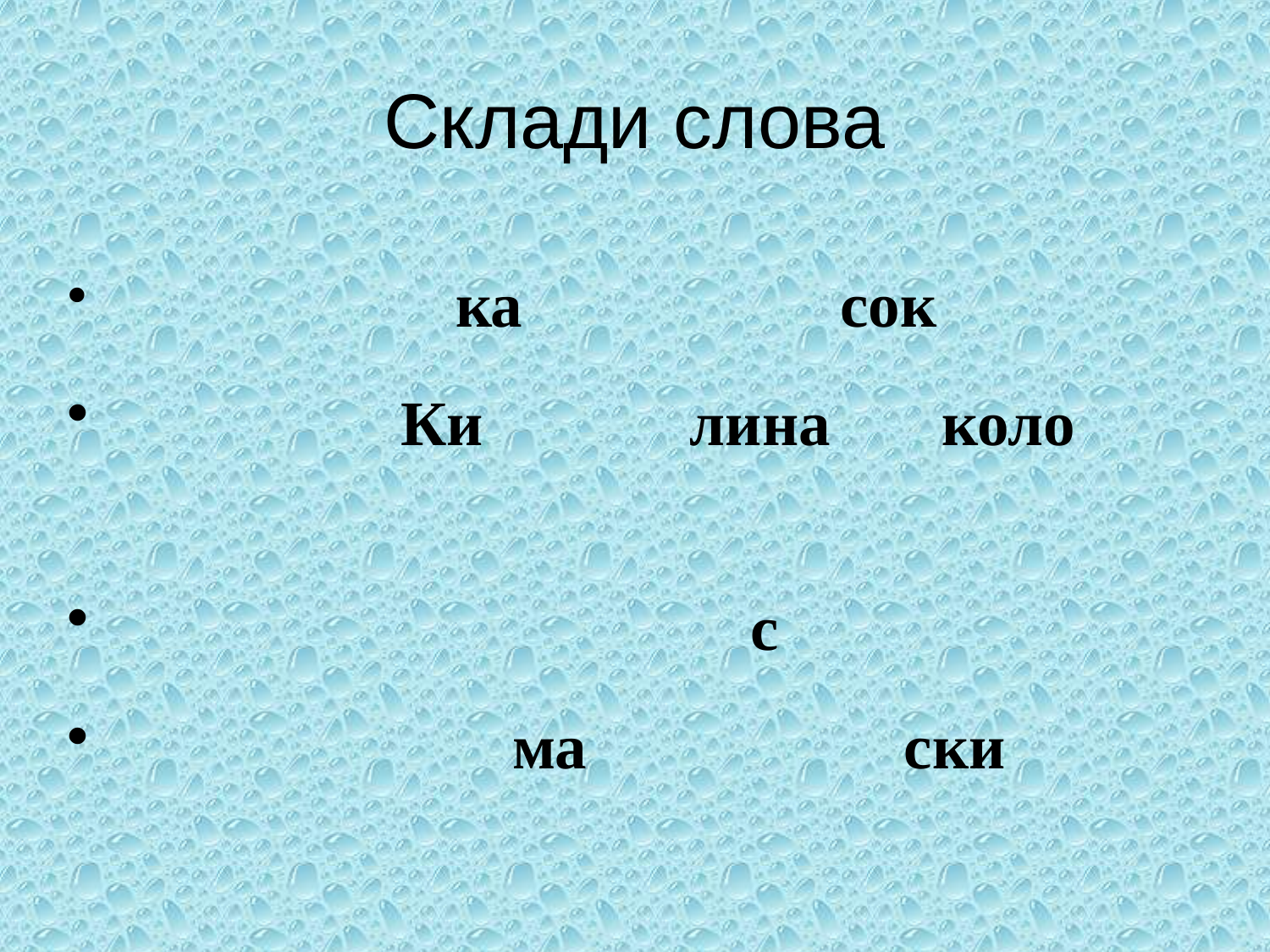

# Склади слова
                        ка                    сок
                  Ки             лина       коло
                                        с
                         ма                    ски